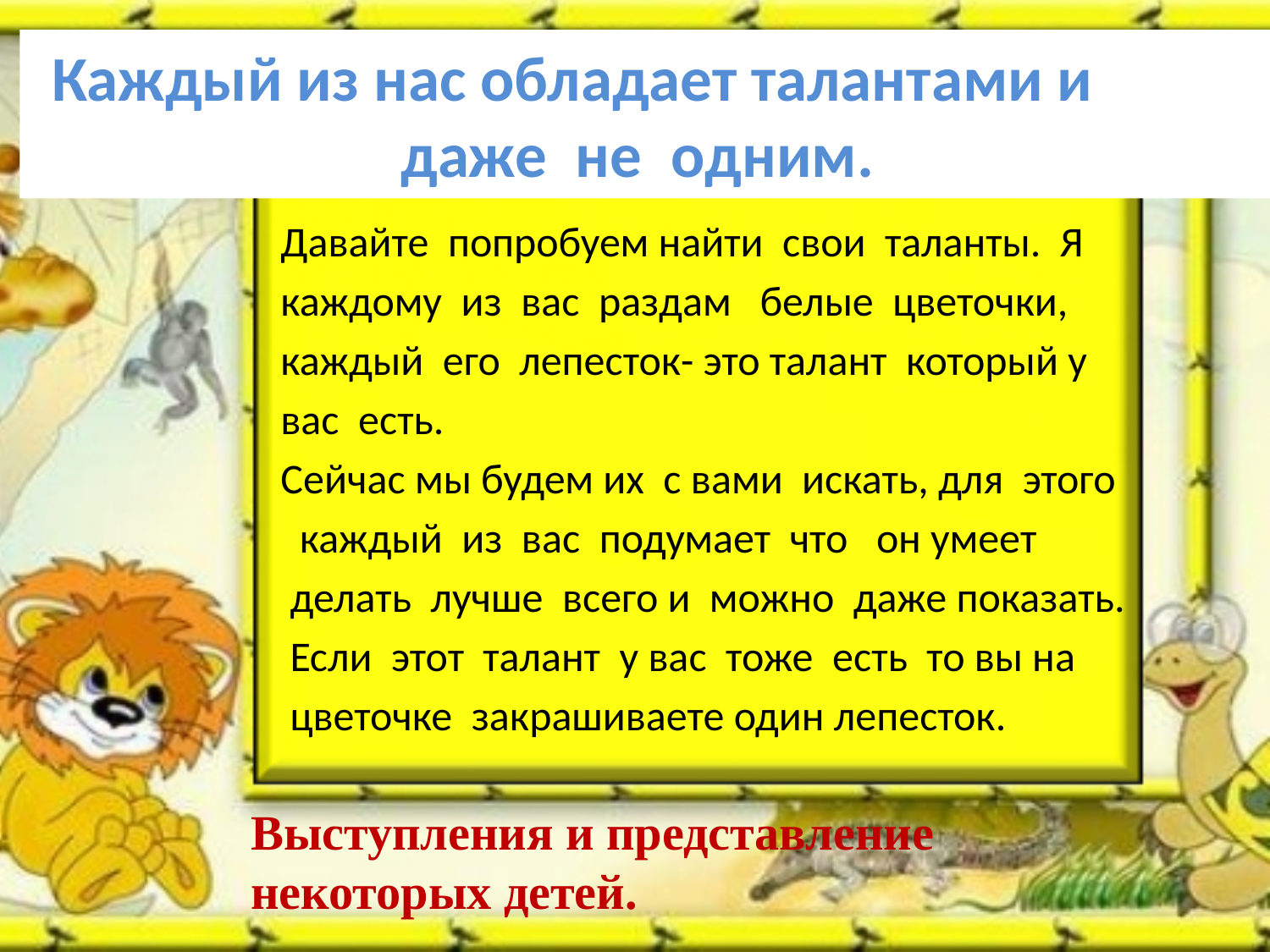

# Каждый из нас обладает талантами и           даже  не  одним.
Давайте  попробуем найти  свои  таланты.  Я
каждому  из  вас  раздам   белые  цветочки,
каждый  его  лепесток- это талант  который у
вас  есть.
Сейчас мы будем их  с вами  искать, для  этого
  каждый  из  вас  подумает  что   он умеет
 делать  лучше  всего и  можно  даже показать.
 Если  этот  талант  у вас  тоже  есть  то вы на
 цветочке  закрашиваете один лепесток.
Выступления и представление некоторых детей.